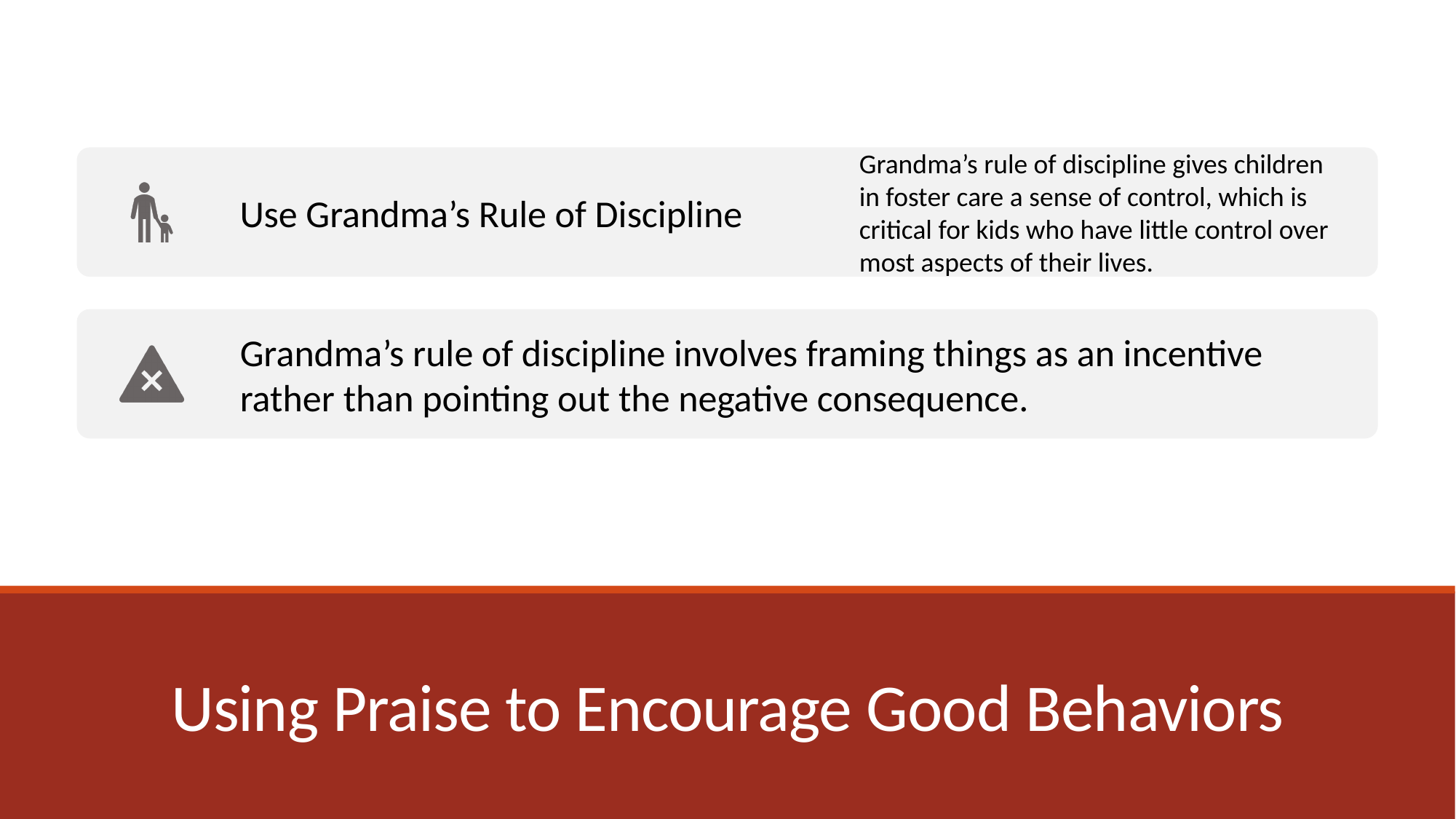

Use Grandma’s Rule of Discipline
Grandma’s rule of discipline gives children in foster care a sense of control, which is critical for kids who have little control over most aspects of their lives.
Grandma’s rule of discipline involves framing things as an incentive rather than pointing out the negative consequence.

# Using Praise to Encourage Good Behaviors